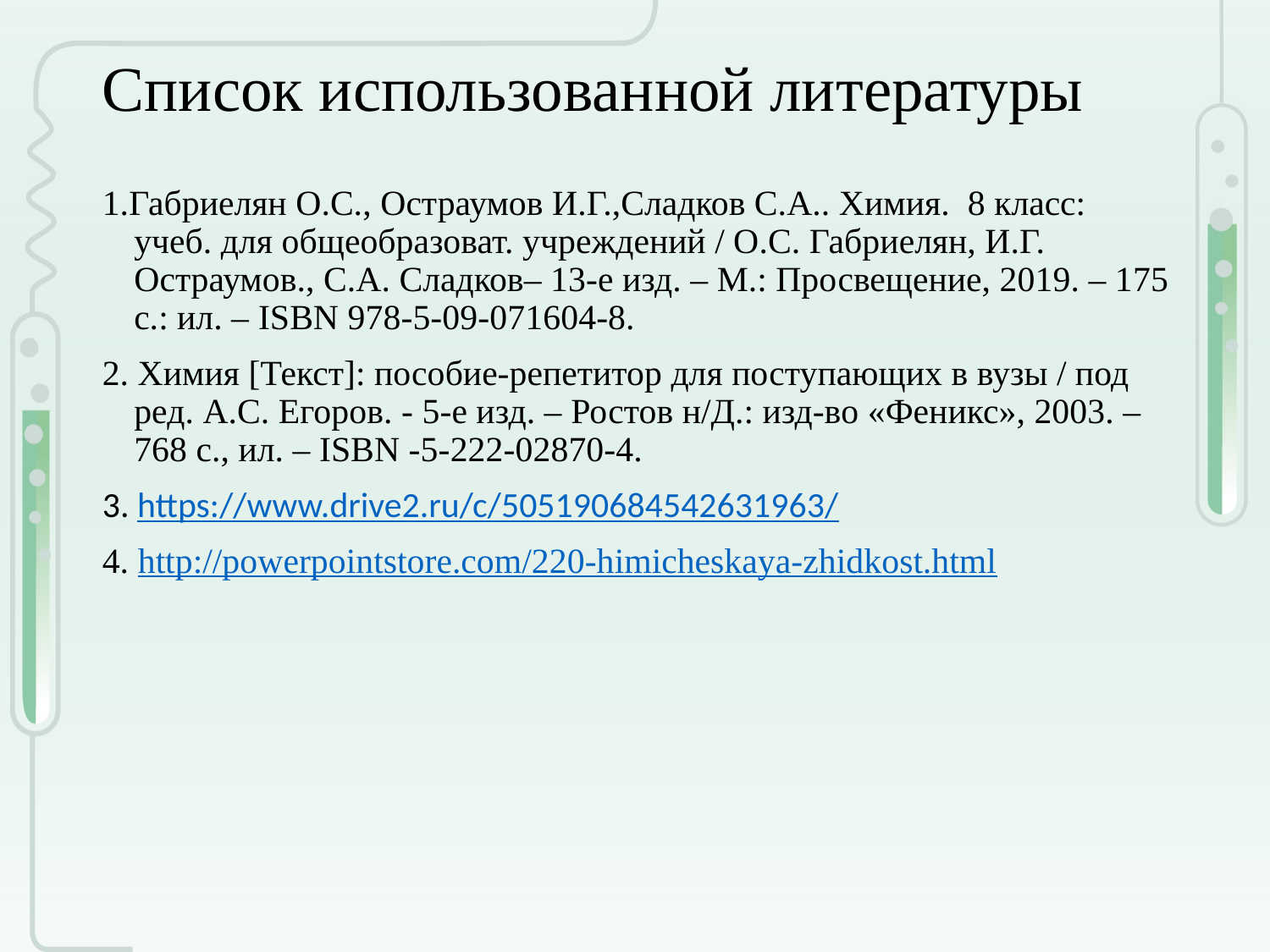

# Список использованной литературы
1.Габриелян О.С., Остраумов И.Г.,Сладков С.А.. Химия.  8 класс: учеб. для общеобразоват. учреждений / О.С. Габриелян, И.Г. Остраумов., С.А. Сладков– 13-е изд. – М.: Просвещение, 2019. – 175 с.: ил. – ISBN 978-5-09-071604-8.
2. Химия [Текст]: пособие-репетитор для поступающих в вузы / под ред. А.С. Егоров. - 5-е изд. – Ростов н/Д.: изд-во «Феникс», 2003. – 768 с., ил. – ISBN -5-222-02870-4.
3. https://www.drive2.ru/c/505190684542631963/
4. http://powerpointstore.com/220-himicheskaya-zhidkost.html